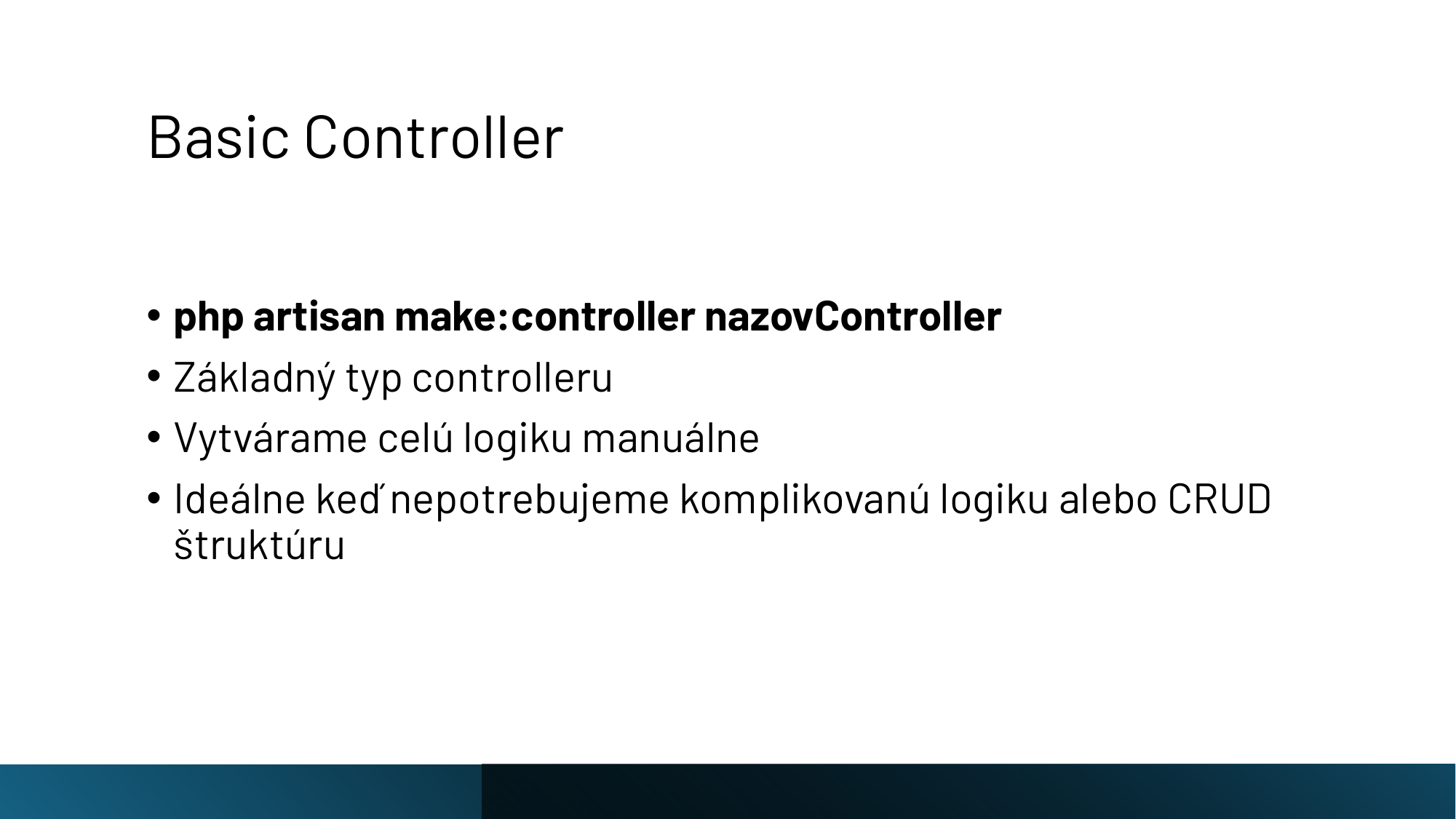

# Basic Controller
php artisan make:controller nazovController
Základný typ controlleru
Vytvárame celú logiku manuálne
Ideálne keď nepotrebujeme komplikovanú logiku alebo CRUD štruktúru